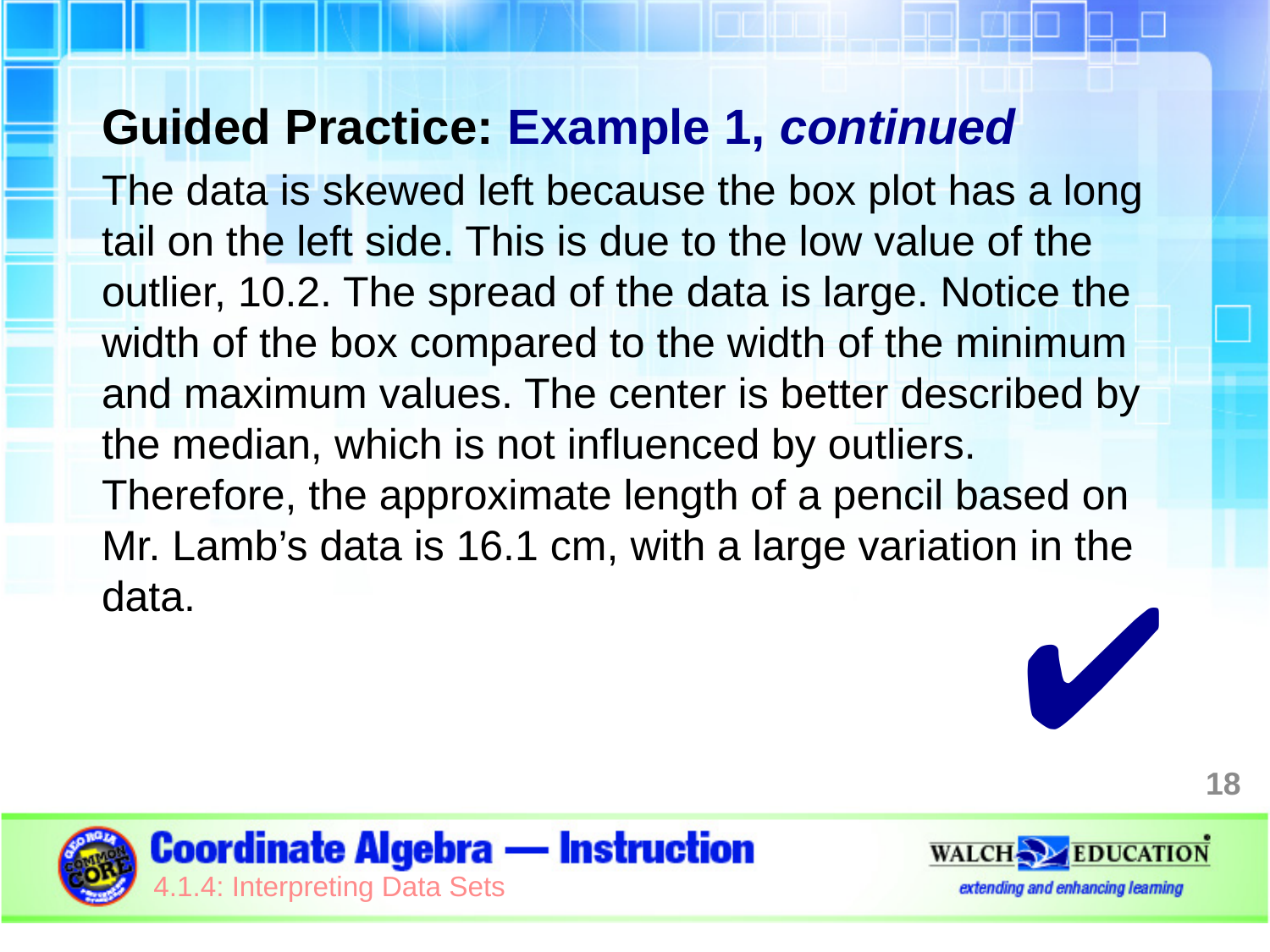

Guided Practice: Example 1, continued
The data is skewed left because the box plot has a long tail on the left side. This is due to the low value of the outlier, 10.2. The spread of the data is large. Notice the width of the box compared to the width of the minimum and maximum values. The center is better described by the median, which is not influenced by outliers. Therefore, the approximate length of a pencil based on Mr. Lamb’s data is 16.1 cm, with a large variation in the data.

✔
18
4.1.4: Interpreting Data Sets